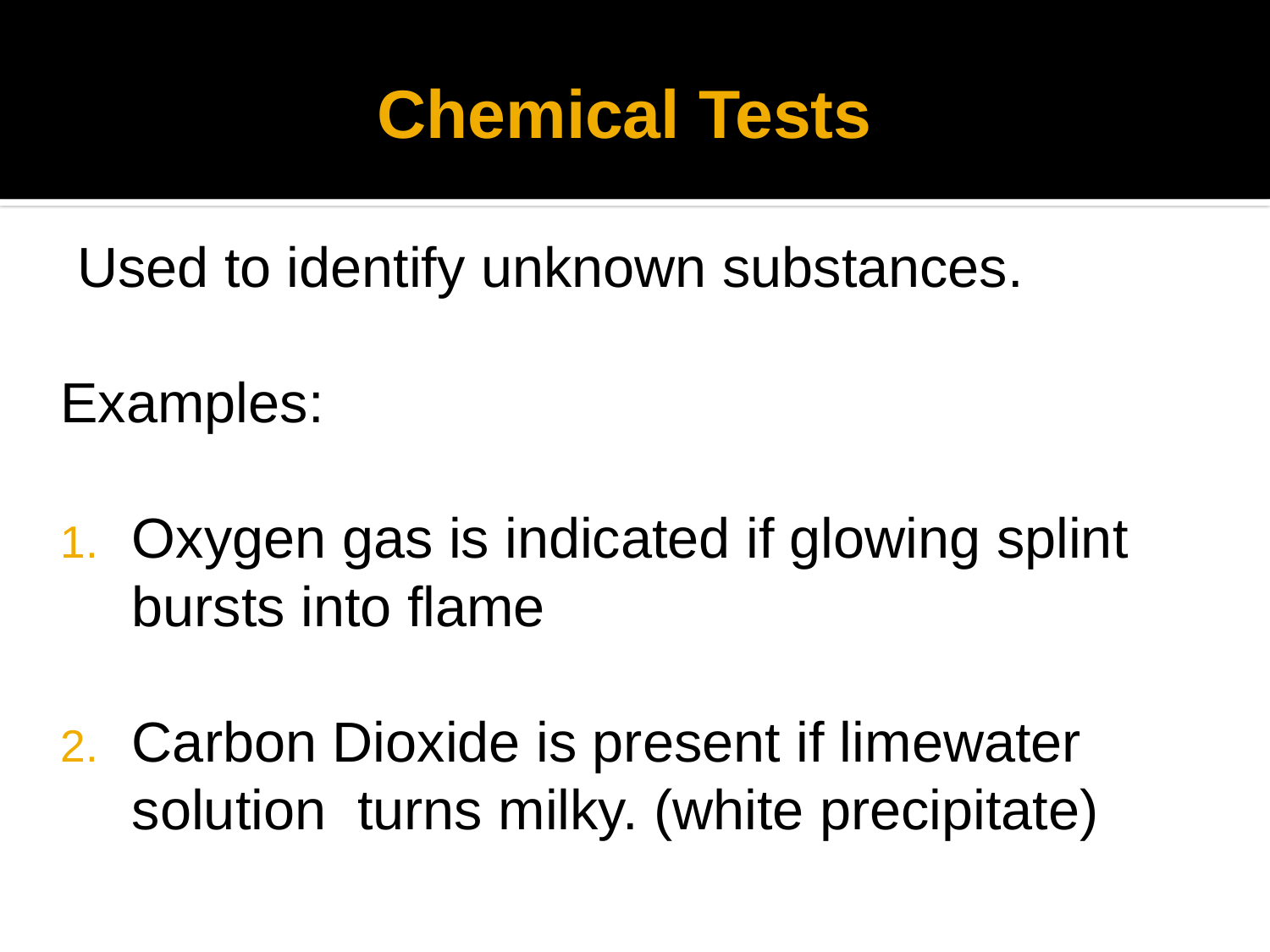

# Chemical Tests
Used to identify unknown substances.

Examples:

Oxygen gas is indicated if glowing splint bursts into flame

Carbon Dioxide is present if limewater solution  turns milky. (white precipitate)